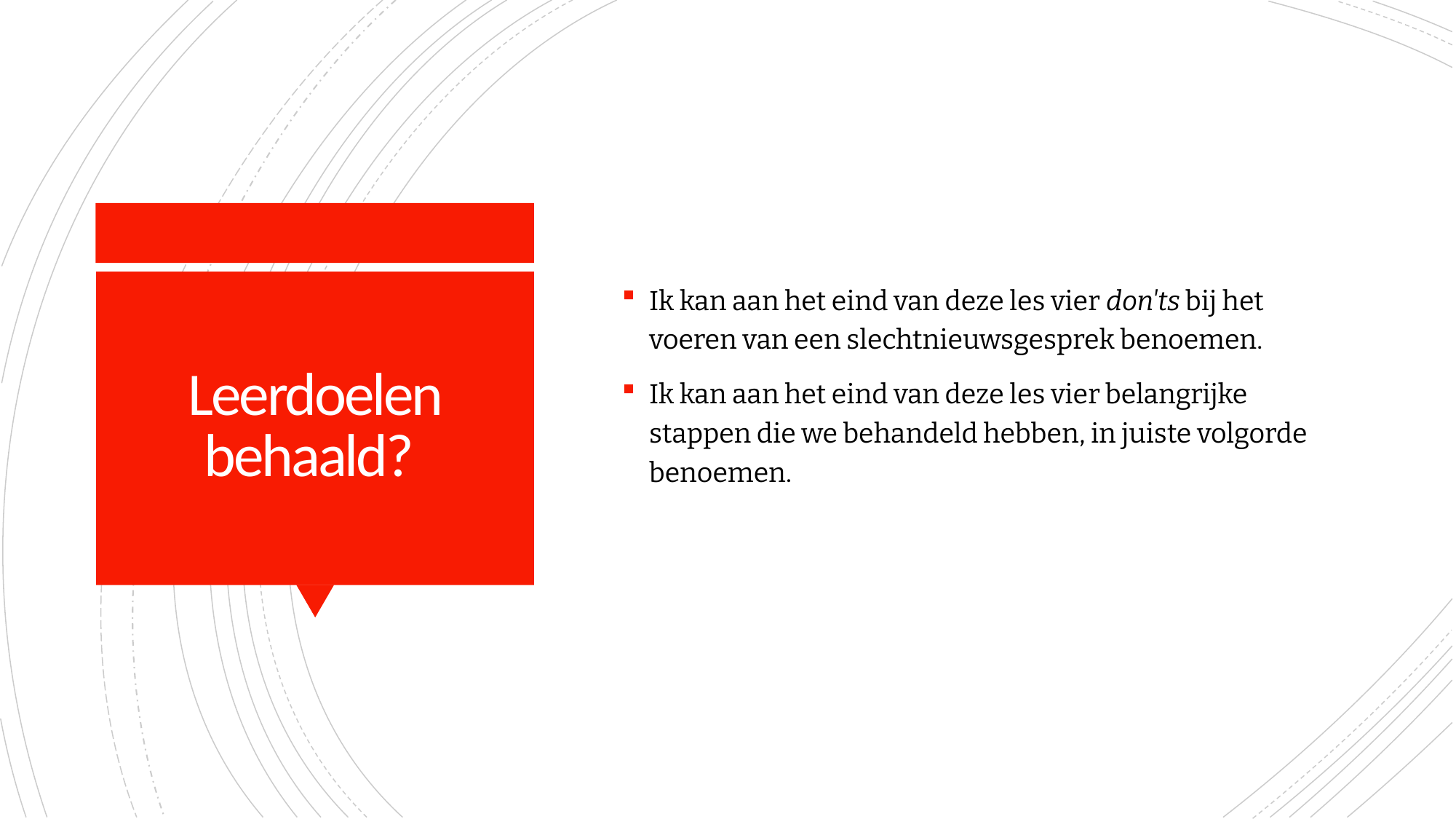

Ik kan aan het eind van deze les vier don'ts bij het voeren van een slechtnieuwsgesprek benoemen.
Ik kan aan het eind van deze les vier belangrijke stappen die we behandeld hebben, in juiste volgorde benoemen.

# Leerdoelen behaald?